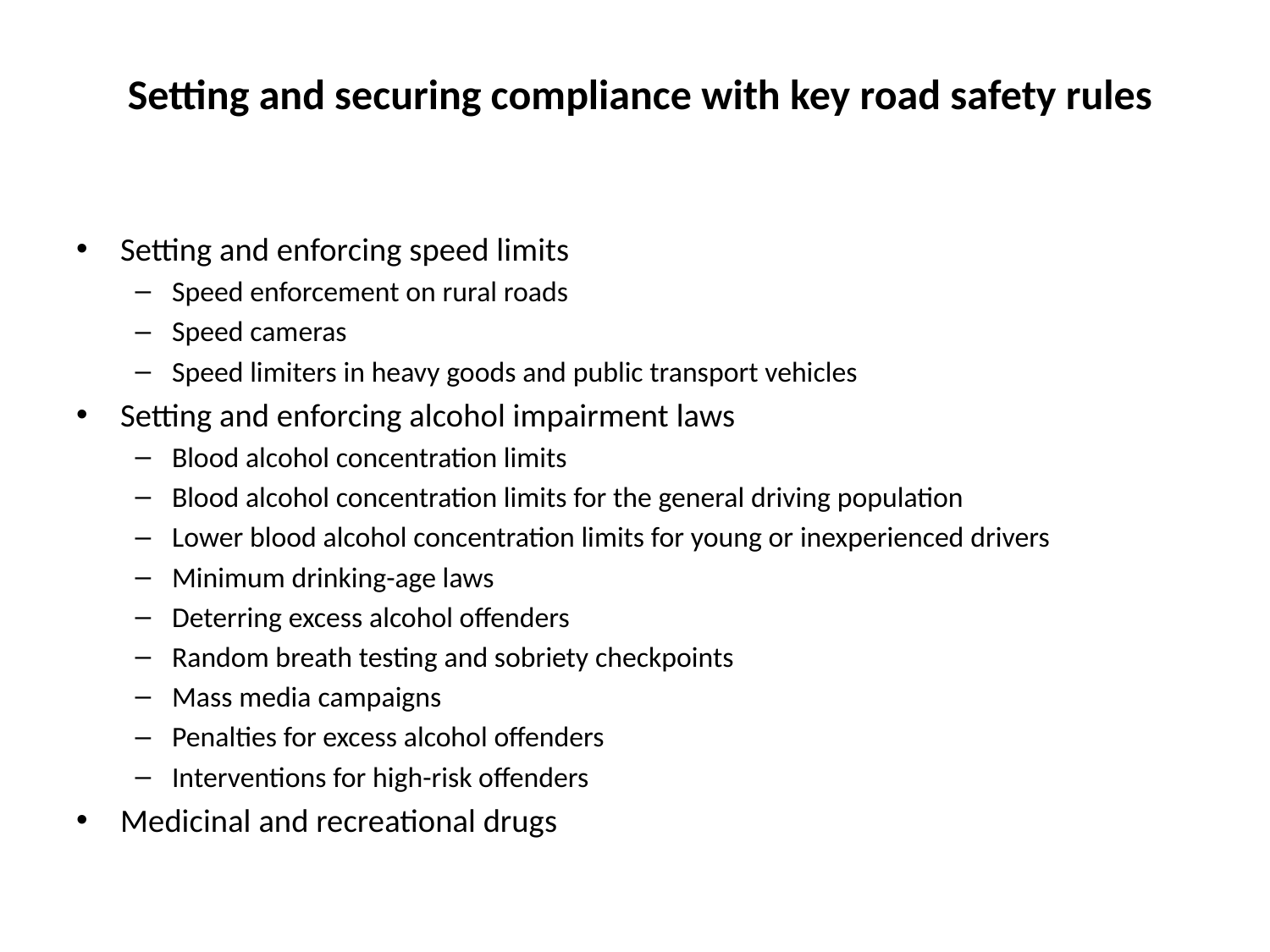

# Setting and securing compliance with key road safety rules
Setting and enforcing speed limits
Speed enforcement on rural roads
Speed cameras
Speed limiters in heavy goods and public transport vehicles
Setting and enforcing alcohol impairment laws
Blood alcohol concentration limits
Blood alcohol concentration limits for the general driving population
Lower blood alcohol concentration limits for young or inexperienced drivers
Minimum drinking-age laws
Deterring excess alcohol offenders
Random breath testing and sobriety checkpoints
Mass media campaigns
Penalties for excess alcohol offenders
Interventions for high-risk offenders
Medicinal and recreational drugs